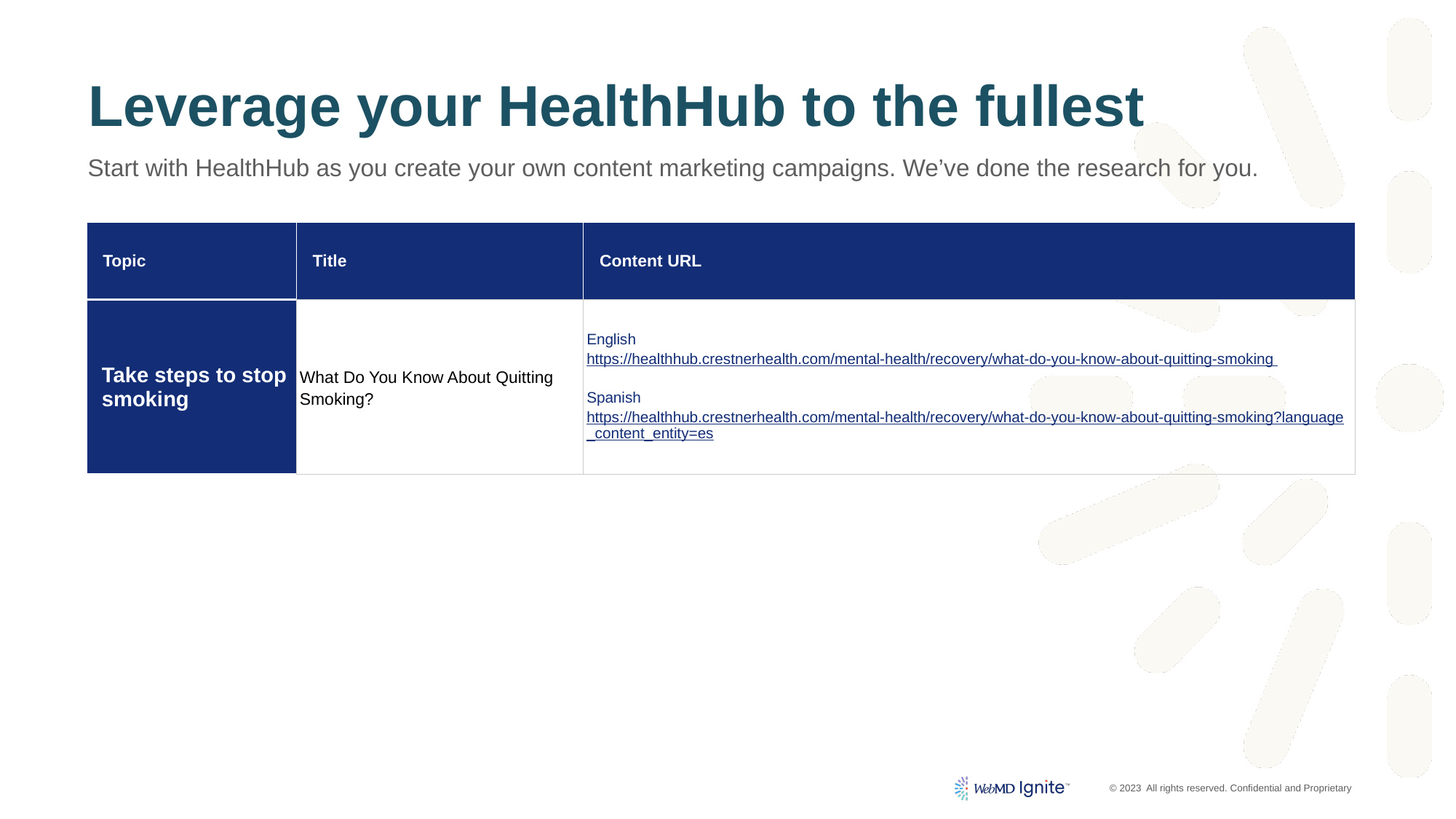

# Leverage your HealthHub to the fullest
Start with HealthHub as you create your own content marketing campaigns. We’ve done the research for you.
| Topic | Title | Content URL |
| --- | --- | --- |
| Take steps to stop smoking | What Do You Know About Quitting Smoking? | English https://healthhub.crestnerhealth.com/mental-health/recovery/what-do-you-know-about-quitting-smoking Spanish https://healthhub.crestnerhealth.com/mental-health/recovery/what-do-you-know-about-quitting-smoking?language\_content\_entity=es |